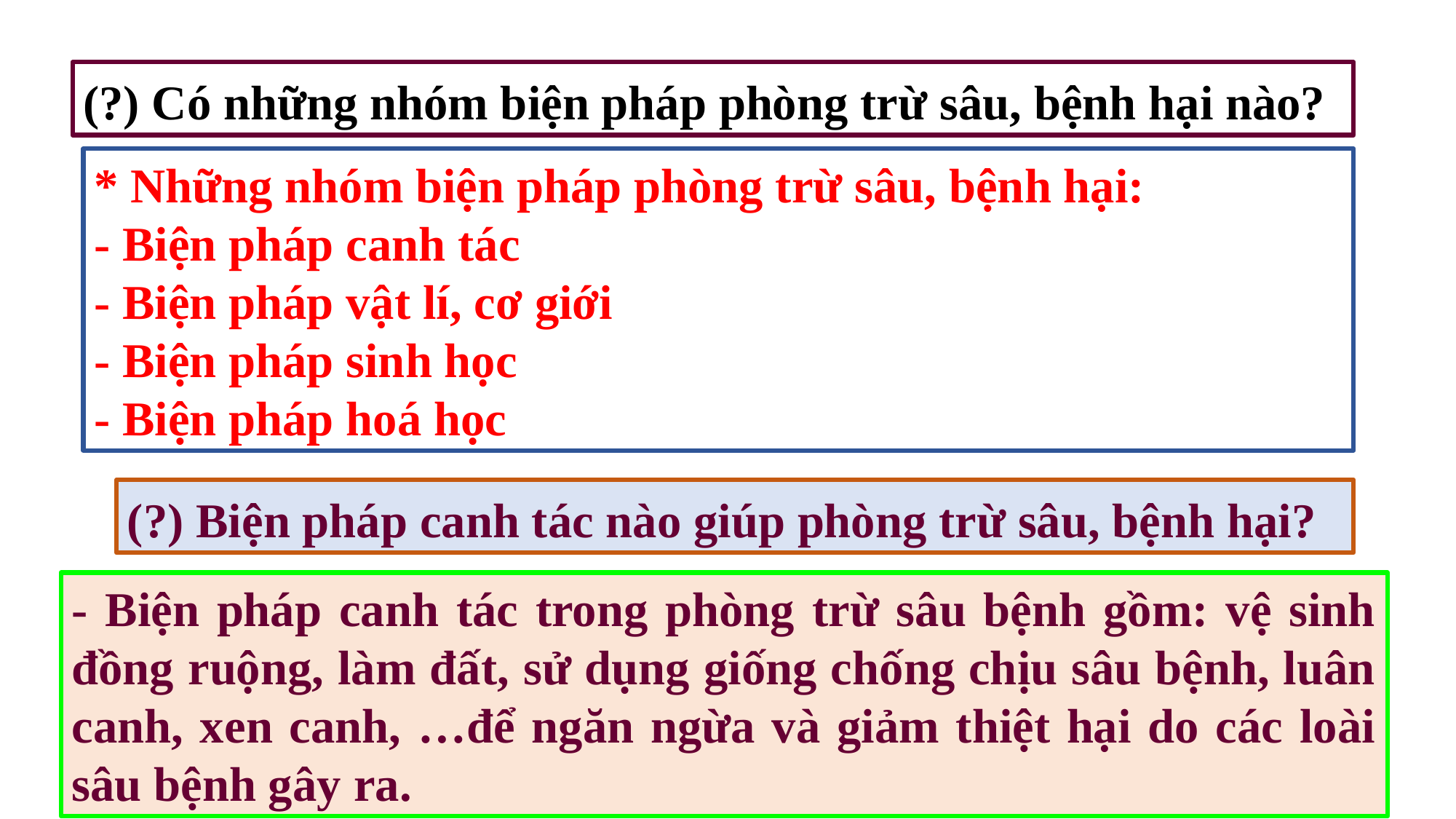

(?) Có những nhóm biện pháp phòng trừ sâu, bệnh hại nào?
* Những nhóm biện pháp phòng trừ sâu, bệnh hại:
- Biện pháp canh tác
- Biện pháp vật lí, cơ giới
- Biện pháp sinh học
- Biện pháp hoá học
(?) Biện pháp canh tác nào giúp phòng trừ sâu, bệnh hại?
- Biện pháp canh tác trong phòng trừ sâu bệnh gồm: vệ sinh đồng ruộng, làm đất, sử dụng giống chống chịu sâu bệnh, luân canh, xen canh, …để ngăn ngừa và giảm thiệt hại do các loài sâu bệnh gây ra.